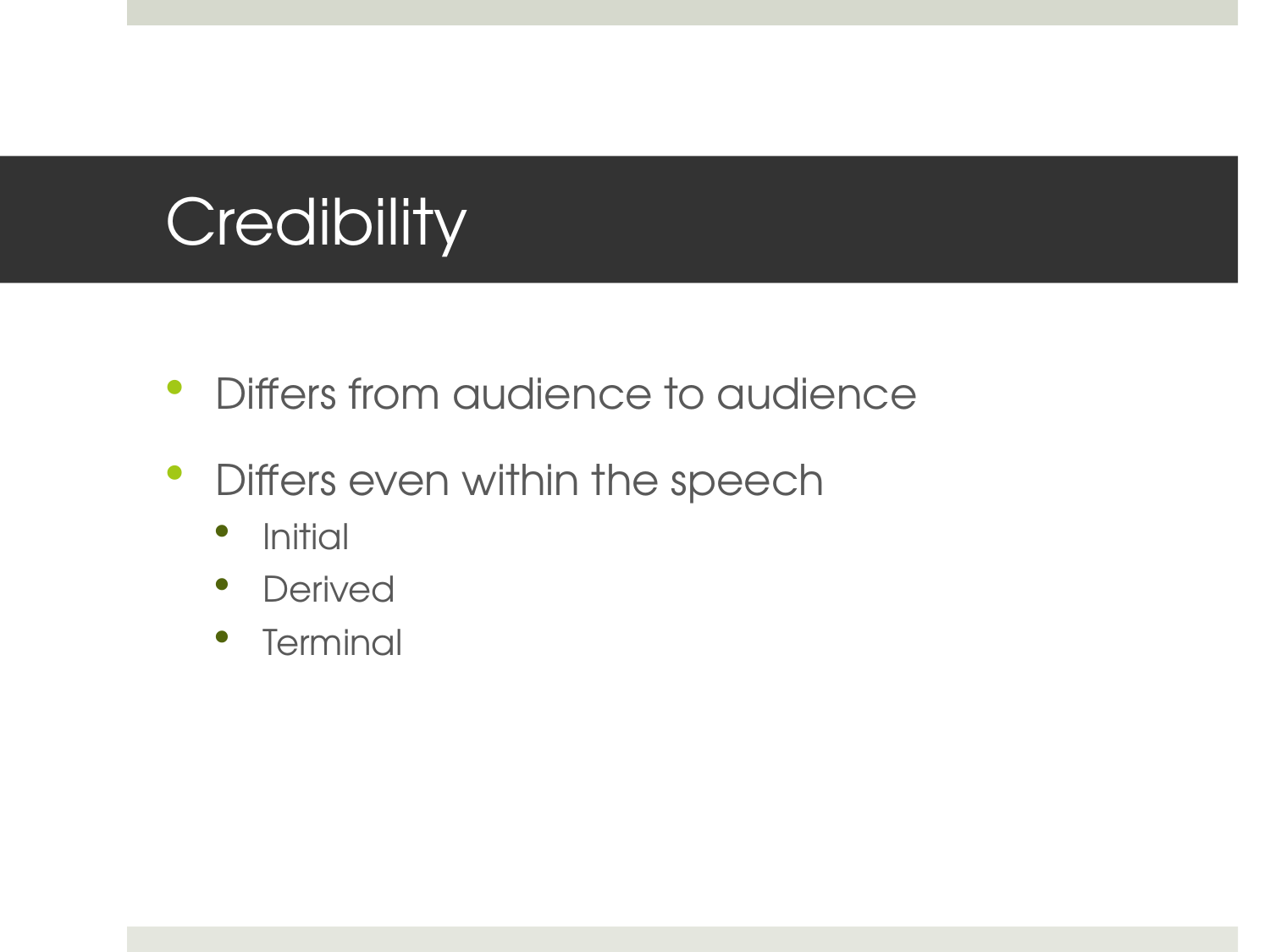

# Credibility
Differs from audience to audience
Differs even within the speech
Initial
Derived
Terminal